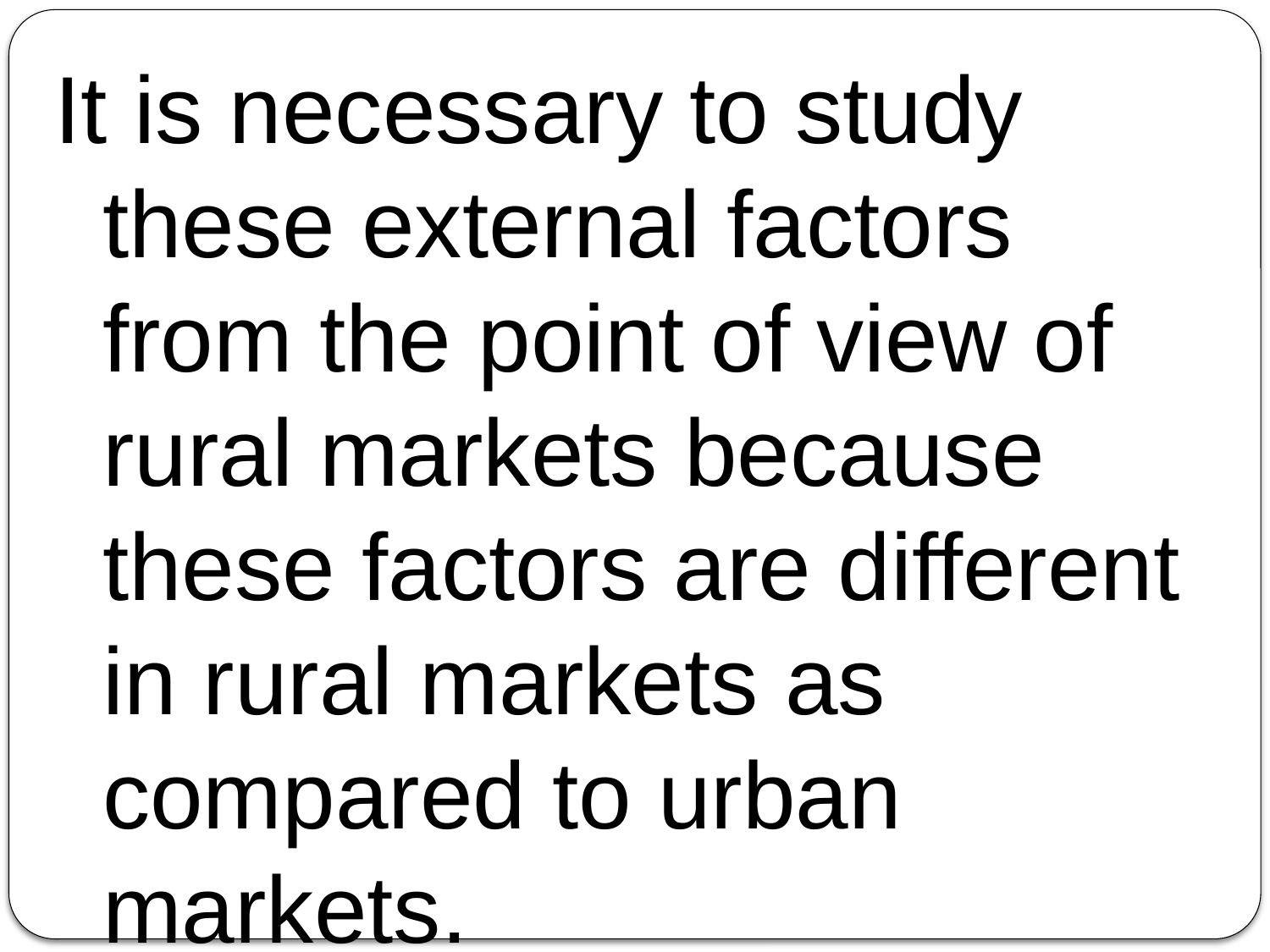

It is necessary to study these external factors from the point of view of rural markets because these factors are different in rural markets as compared to urban markets.